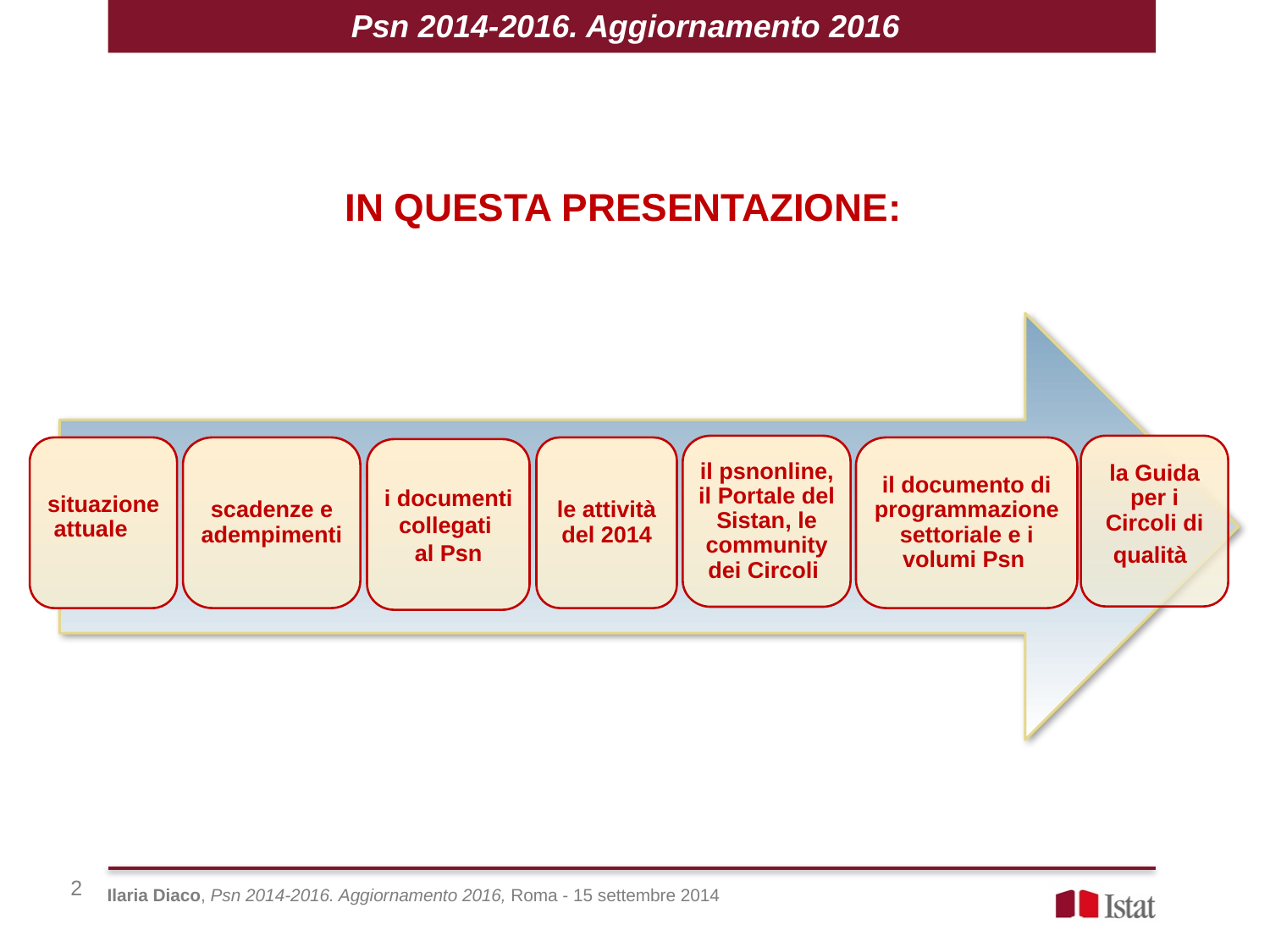

Psn 2014-2016. Aggiornamento 2016
In Questa Presentazione:

il psnonline, il Portale del Sistan, le community dei Circoli

la Guida per i Circoli di qualità

situazione attuale
scadenze e adempimenti
le attività del 2014
il documento di programmazione settoriale e i volumi Psn
i documenti collegati
al Psn
2
Ilaria Diaco, Psn 2014-2016. Aggiornamento 2016, Roma - 15 settembre 2014